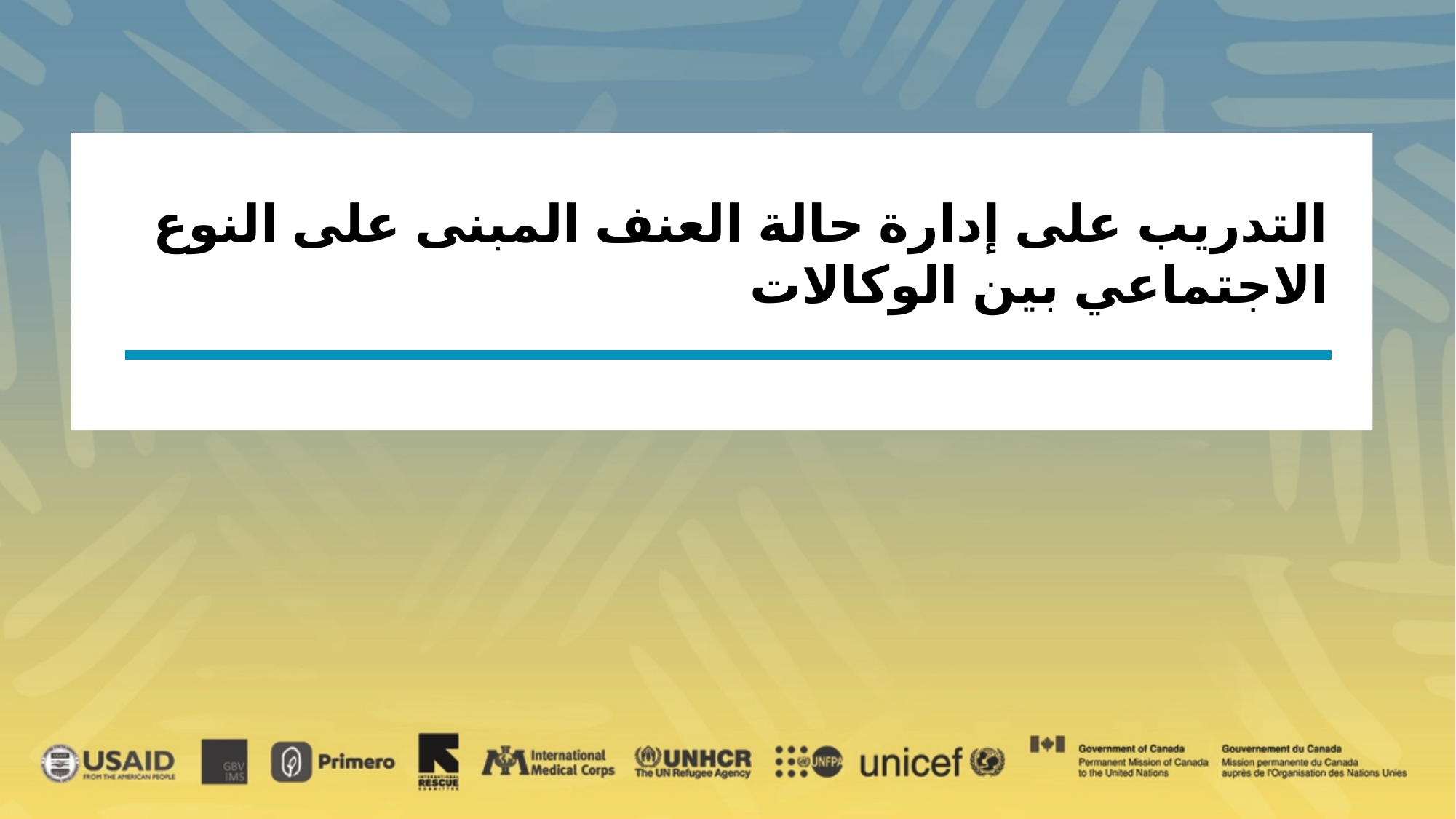

التدريب على إدارة حالة العنف المبنى على النوع الاجتماعي بين الوكالات